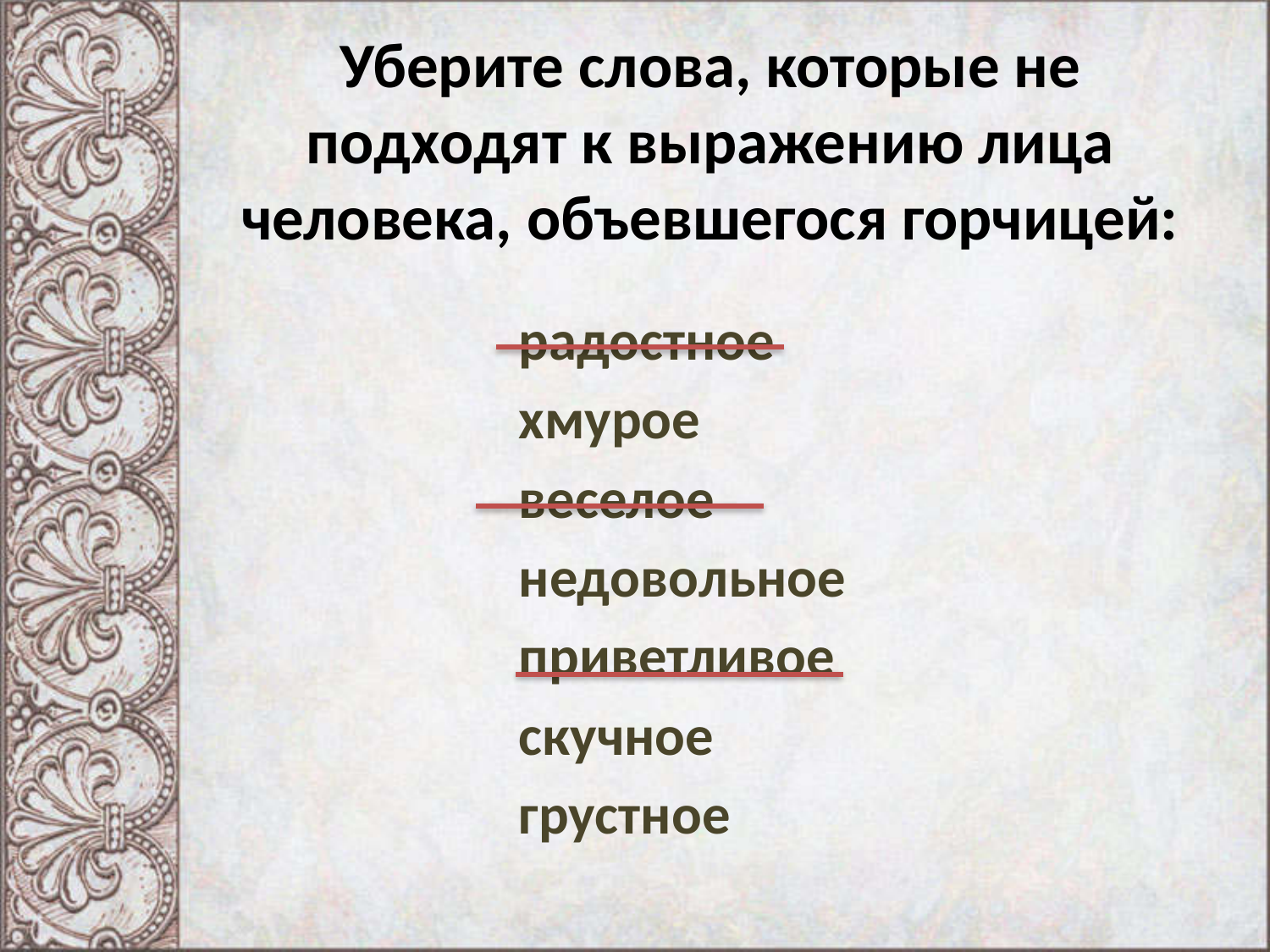

# Уберите слова, которые не подходят к выражению лица человека, объевшегося горчицей:
радостное
хмурое
веселое
недовольное
приветливое
скучное
грустное